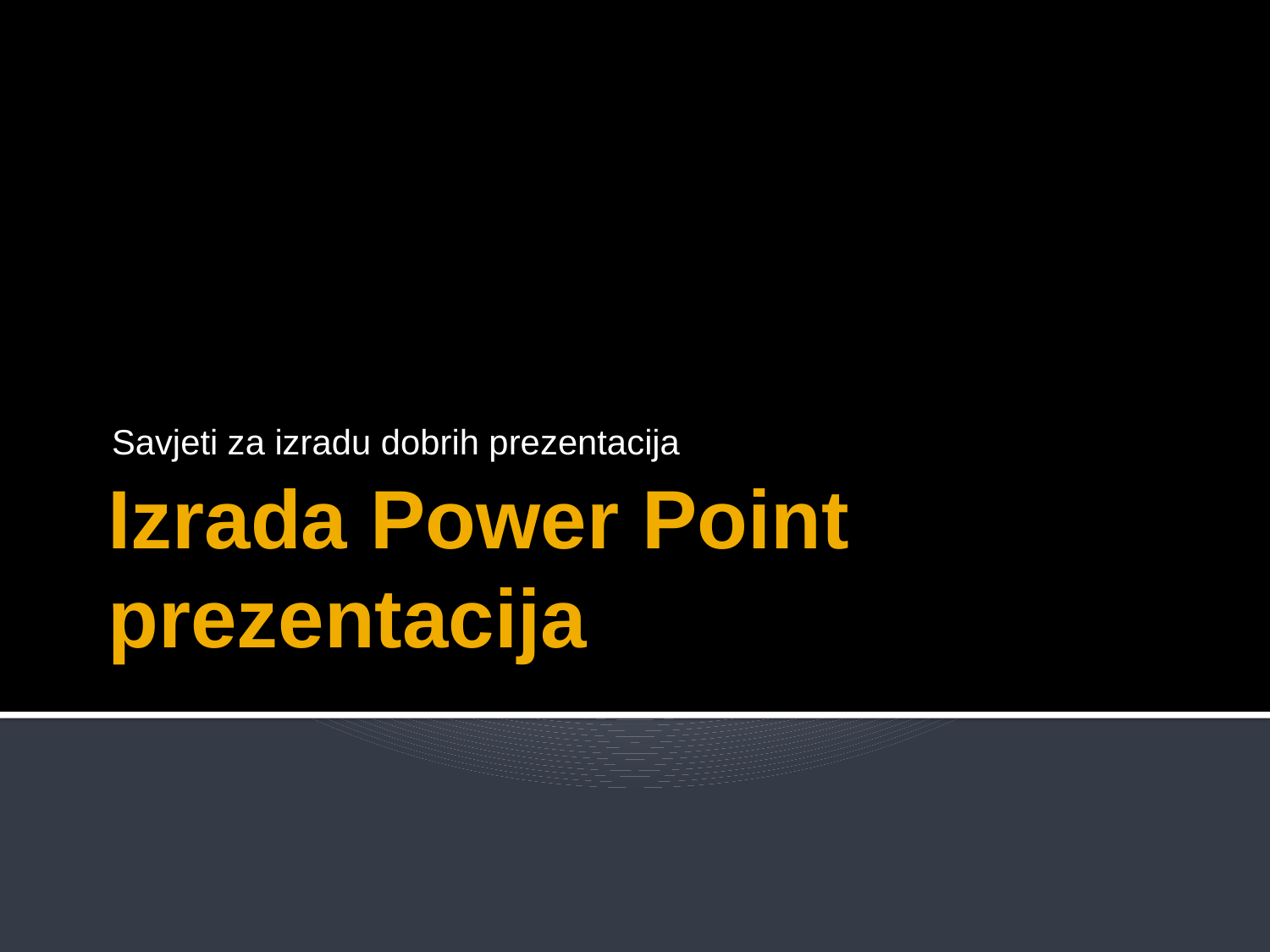

Savjeti za izradu dobrih prezentacija
# Izrada Power Point prezentacija